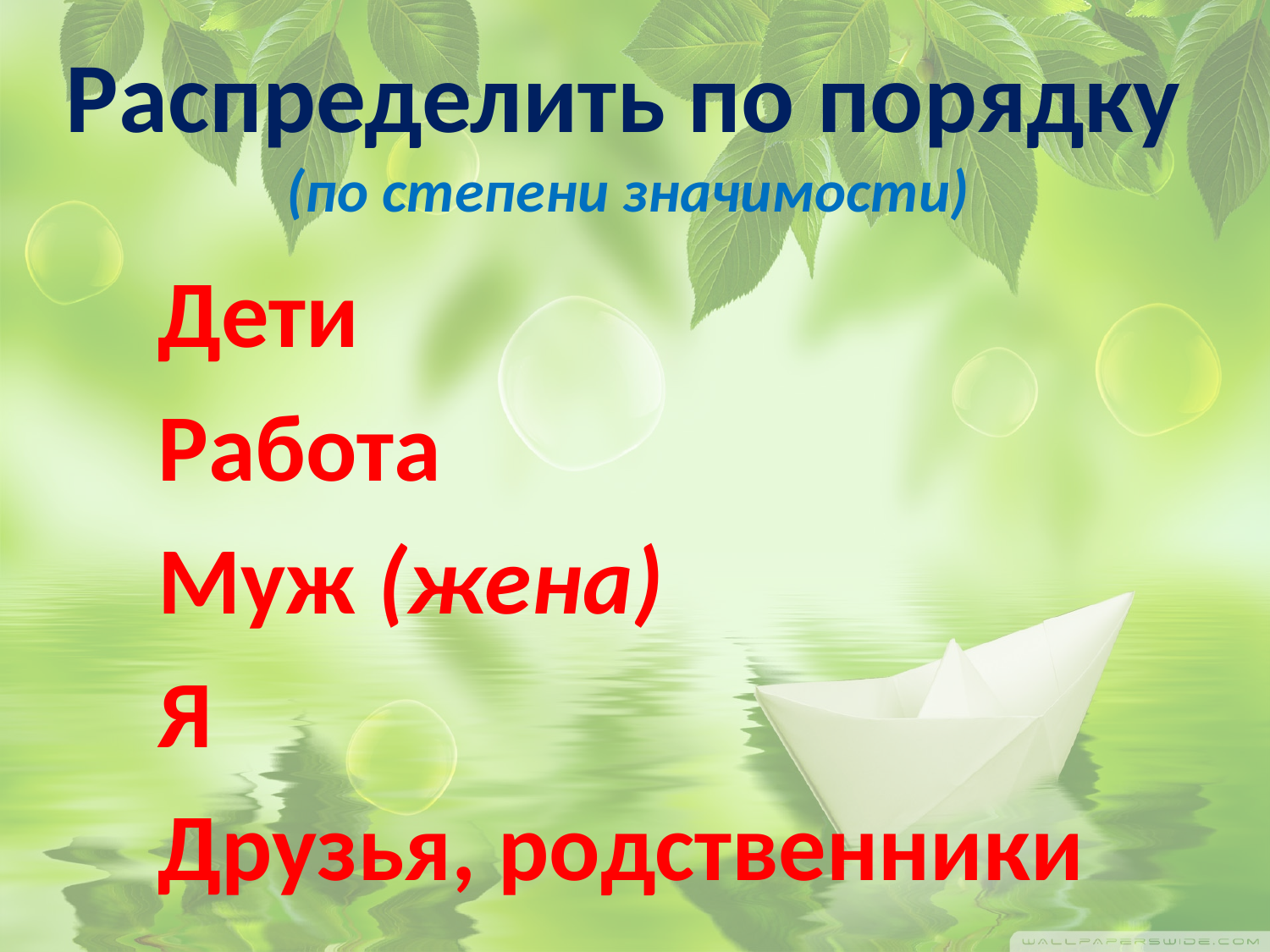

# Распределить по порядку  (по степени значимости)
Дети
Работа
Муж (жена)
Я
Друзья, родственники